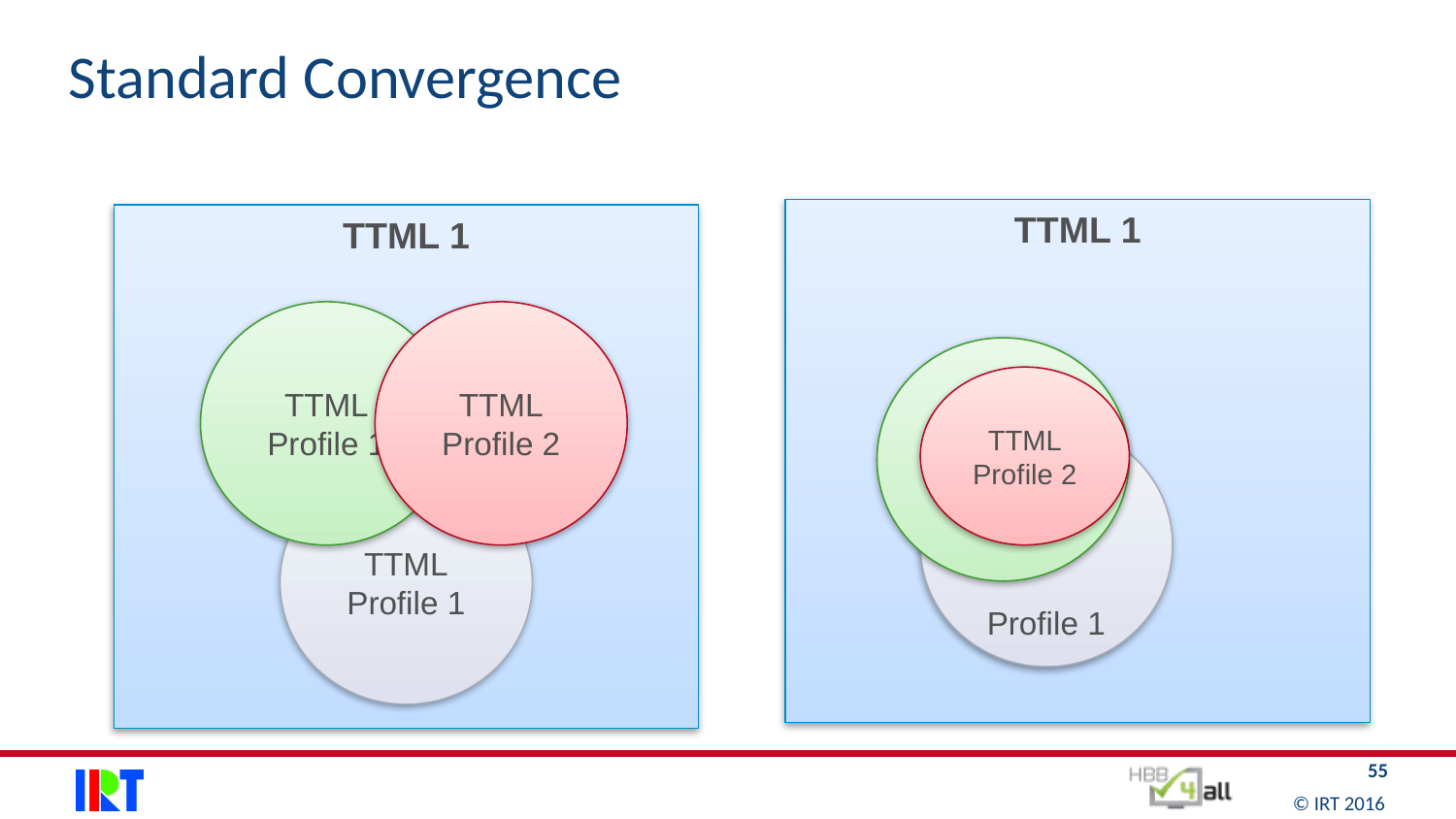

# Standard Convergence
TTML 1

TTML 1

TTML
Profile 2
TTML
Profile 1
TTML
Profile 1
TTML
Profile 2
TTML

Profile 1
TTML
Profile 1